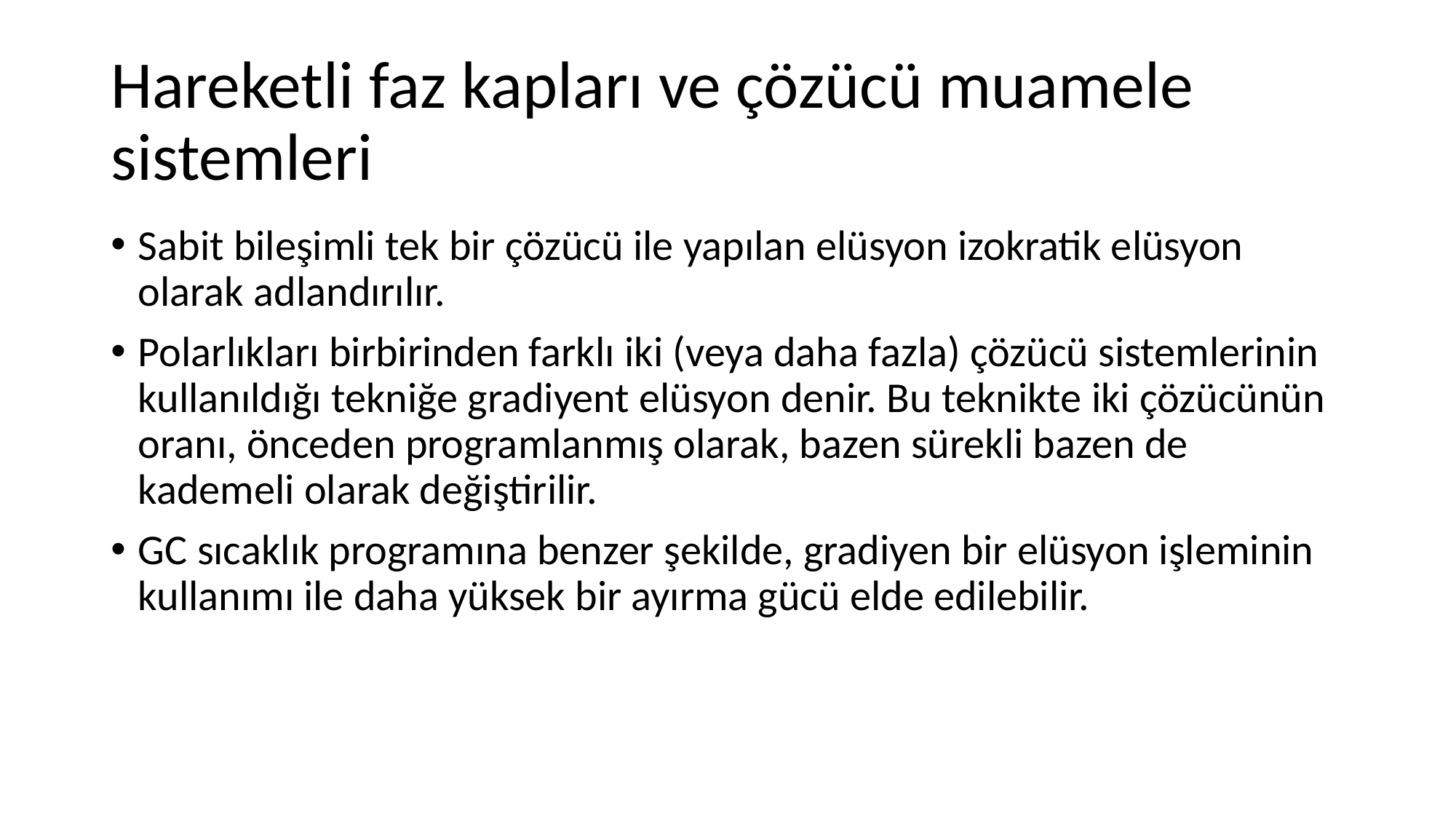

# Hareketli faz kapları ve çözücü muamele sistemleri
Sabit bileşimli tek bir çözücü ile yapılan elüsyon izokratik elüsyon olarak adlandırılır.
Polarlıkları birbirinden farklı iki (veya daha fazla) çözücü sistemlerinin kullanıldığı tekniğe gradiyent elüsyon denir. Bu teknikte iki çözücünün oranı, önceden programlanmış olarak, bazen sürekli bazen de kademeli olarak değiştirilir.
GC sıcaklık programına benzer şekilde, gradiyen bir elüsyon işleminin kullanımı ile daha yüksek bir ayırma gücü elde edilebilir.